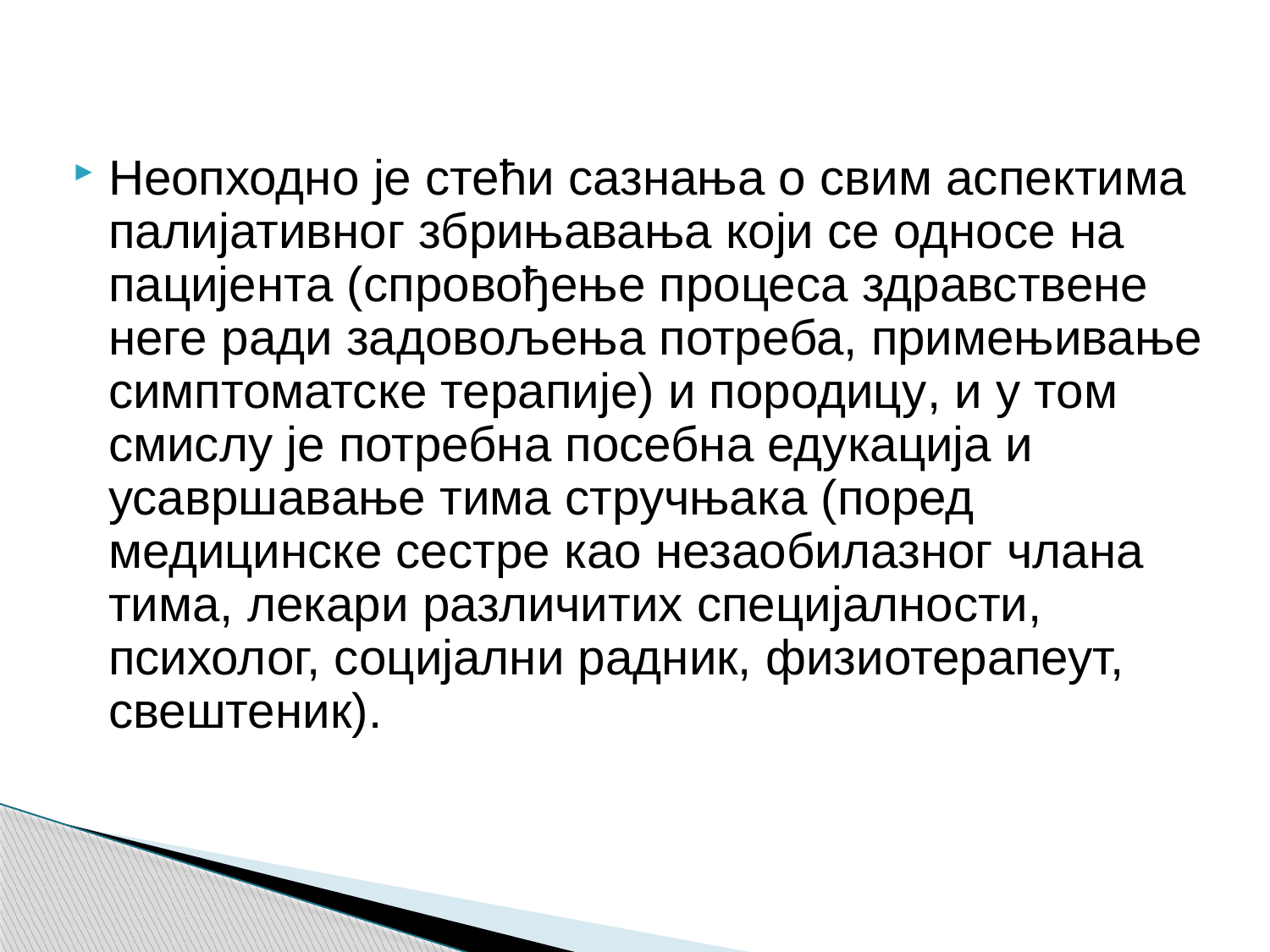

Неопходно је стећи сазнања о свим аспектима палијативног збрињавања који се односе на пацијента (спровођење процеса здравствене неге ради задовољења потреба, примењивање симптоматске терапије) и породицу, и у том смислу је потребна посебна едукација и усавршавање тима стручњака (поред медицинске сестре као незаобилазног члана тима, лекари различитих специјалности, психолог, социјални радник, физиотерапеут, свештеник).